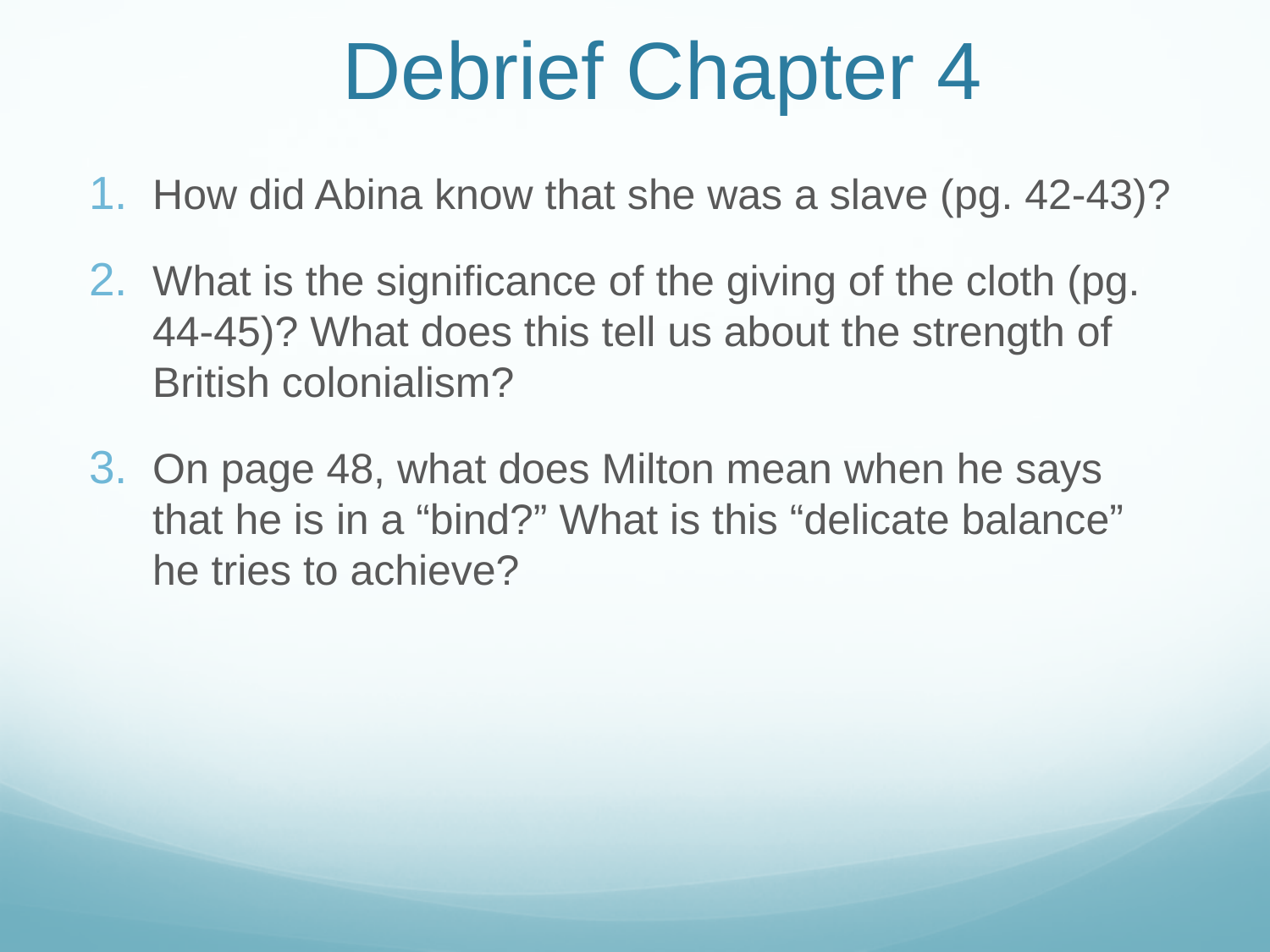

# Debrief Chapter 4
How did Abina know that she was a slave (pg. 42-43)?
What is the significance of the giving of the cloth (pg. 44-45)? What does this tell us about the strength of British colonialism?
On page 48, what does Milton mean when he says that he is in a “bind?” What is this “delicate balance” he tries to achieve?